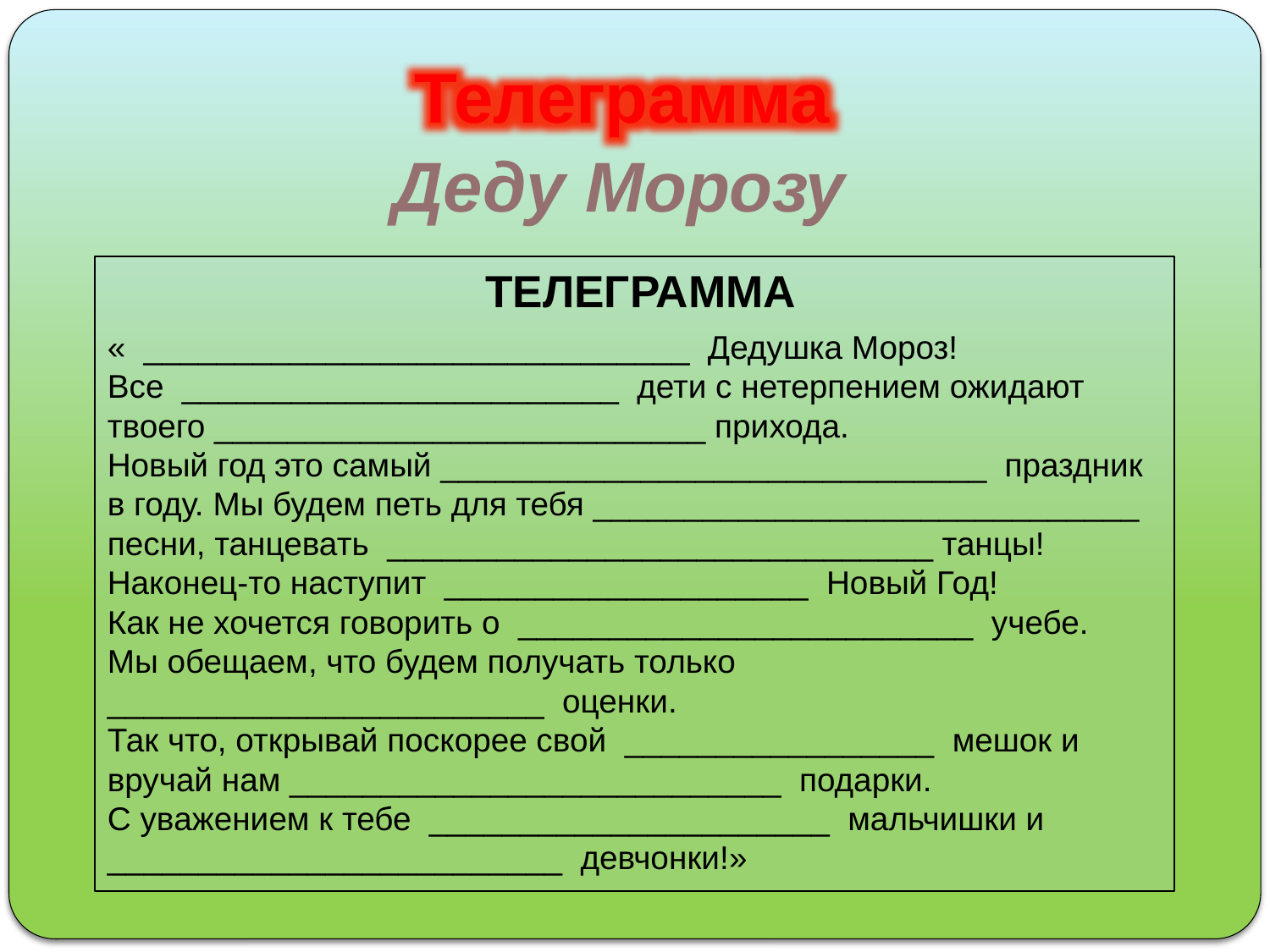

Телеграмма
Деду Морозу
 ТЕЛЕГРАММА
«  ______________________________  Дедушка Мороз!
Все  ________________________  дети с нетерпением ожидают твоего ___________________________ прихода.
Новый год это самый ______________________________  праздник в году. Мы будем петь для тебя ______________________________  песни, танцевать  ______________________________ танцы!
Наконец-то наступит  ____________________  Новый Год!
Как не хочется говорить о  _________________________  учебе.
Мы обещаем, что будем получать только                   ________________________  оценки.
Так что, открывай поскорее свой  _________________  мешок и вручай нам ___________________________  подарки.
С уважением к тебе  ______________________  мальчишки и _________________________  девчонки!»